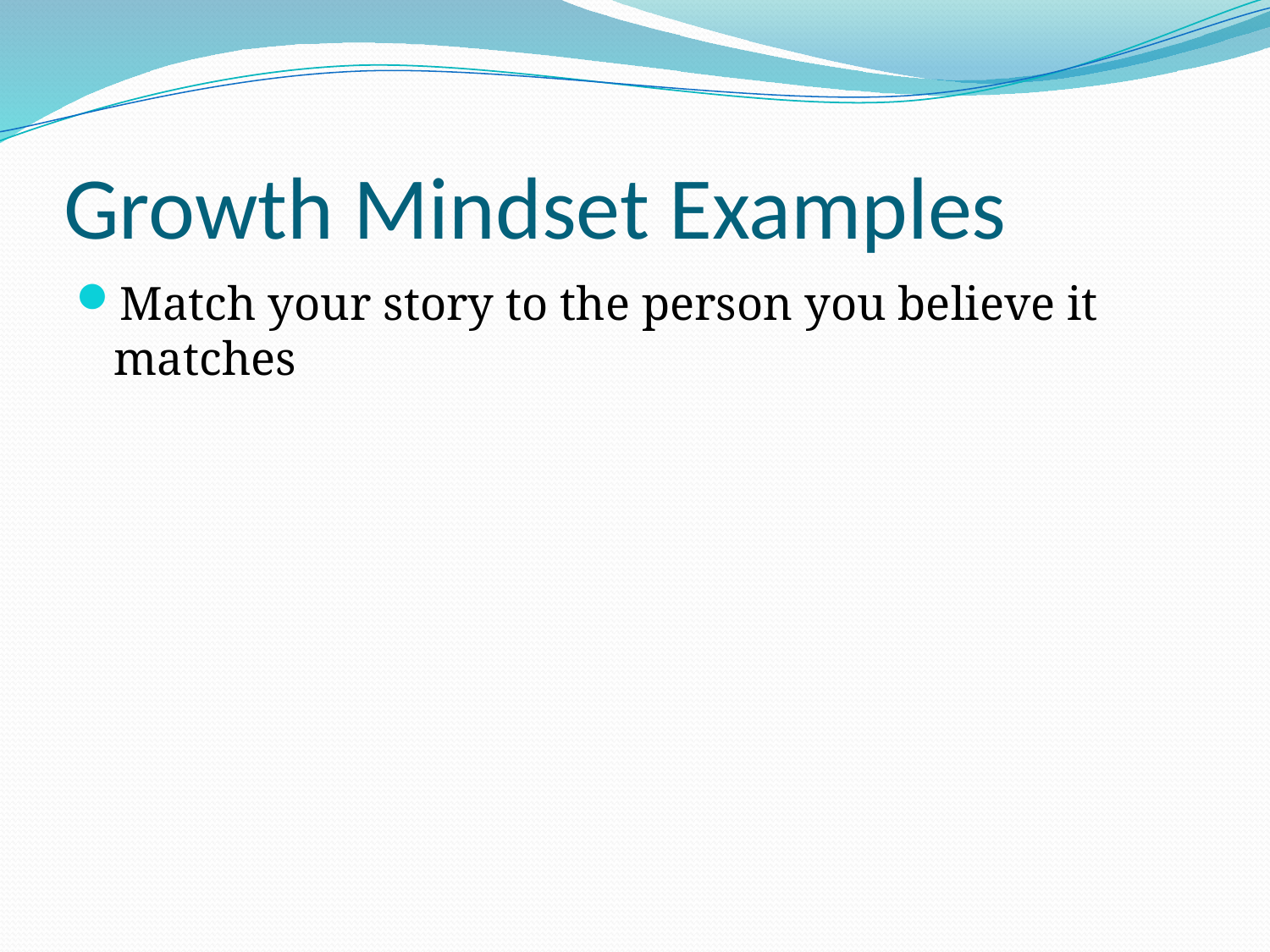

# Growth Mindset Examples
Match your story to the person you believe it matches